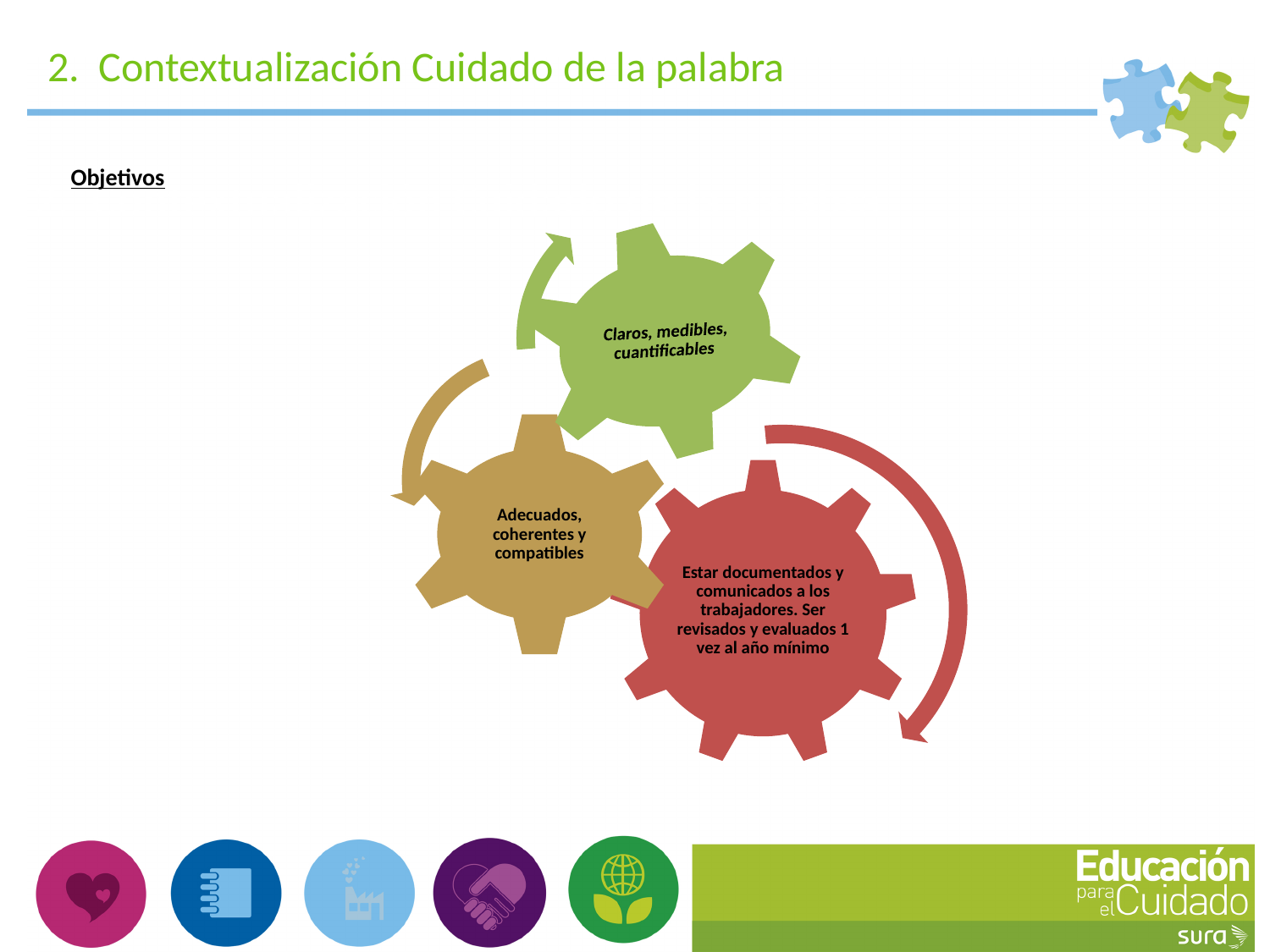

2.  Contextualización Cuidado de la palabra
Objetivos
 2.  Contextualización Cuidado de la palabra
Estar documentados y comunicados a los trabajadores. Ser revisados y evaluados 1 vez al año mínimo
Adecuados, coherentes y compatibles
Claros, medibles, cuantificables